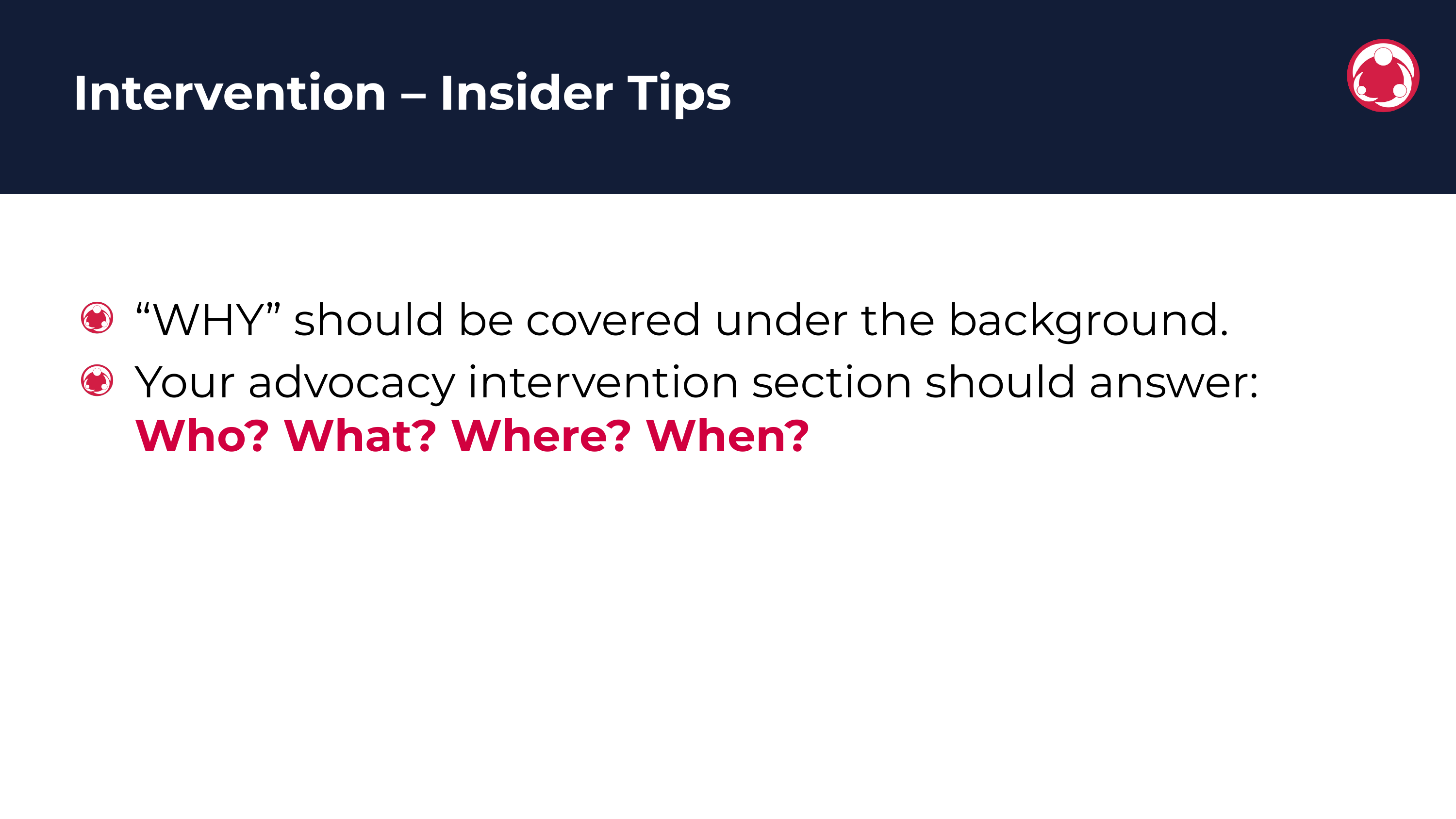

Intervention – Insider Tips
“WHY” should be covered under the background.
Your advocacy intervention section should answer: Who? What? Where? When?